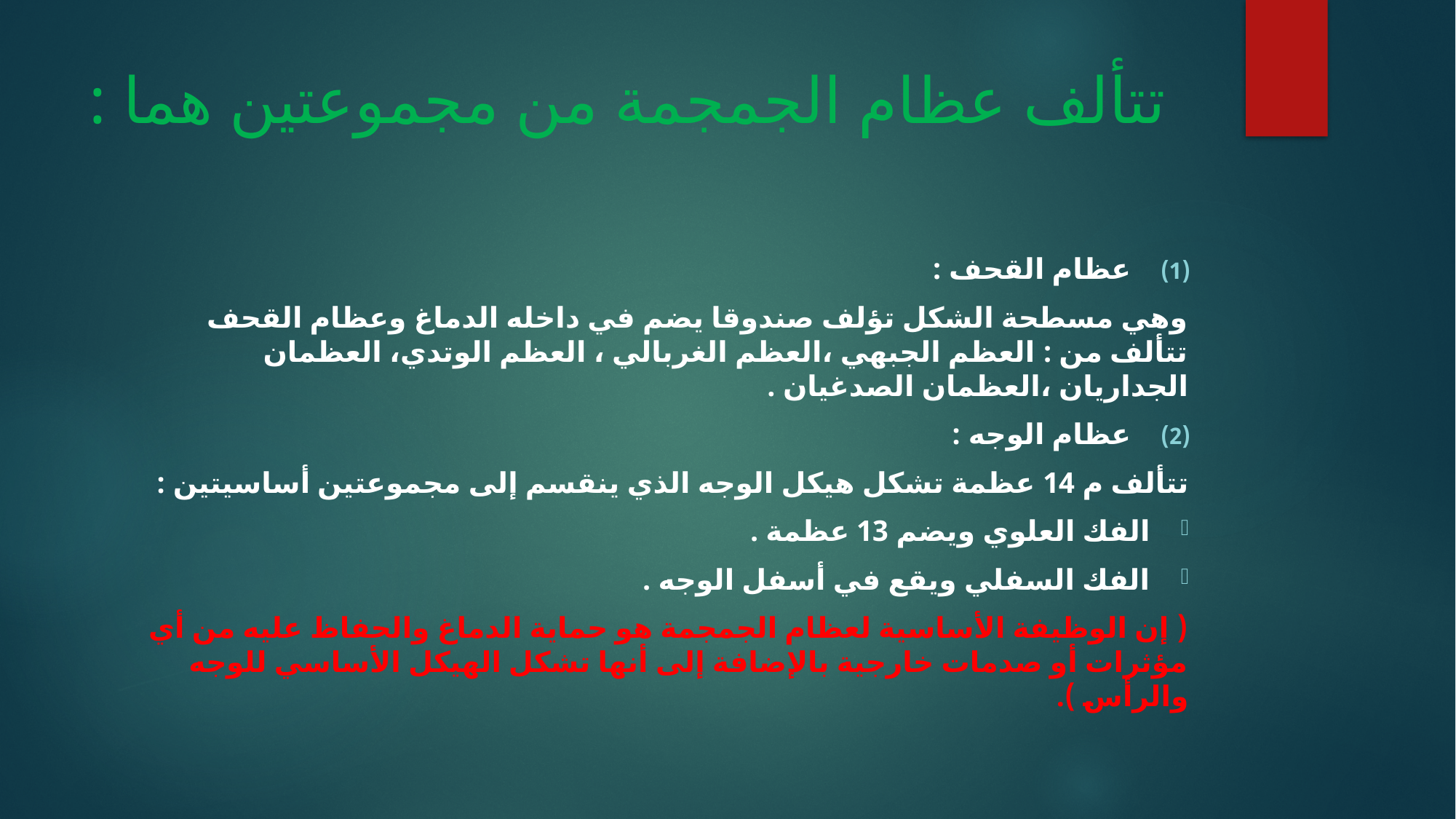

# تتألف عظام الجمجمة من مجموعتين هما :
عظام القحف :
وهي مسطحة الشكل تؤلف صندوقا يضم في داخله الدماغ وعظام القحف تتألف من : العظم الجبهي ،العظم الغربالي ، العظم الوتدي، العظمان الجداريان ،العظمان الصدغيان .
عظام الوجه :
تتألف م 14 عظمة تشكل هيكل الوجه الذي ينقسم إلى مجموعتين أساسيتين :
الفك العلوي ويضم 13 عظمة .
الفك السفلي ويقع في أسفل الوجه .
( إن الوظيفة الأساسية لعظام الجمجمة هو حماية الدماغ والحفاظ عليه من أي مؤثرات أو صدمات خارجية بالإضافة إلى أنها تشكل الهيكل الأساسي للوجه والرأس ).